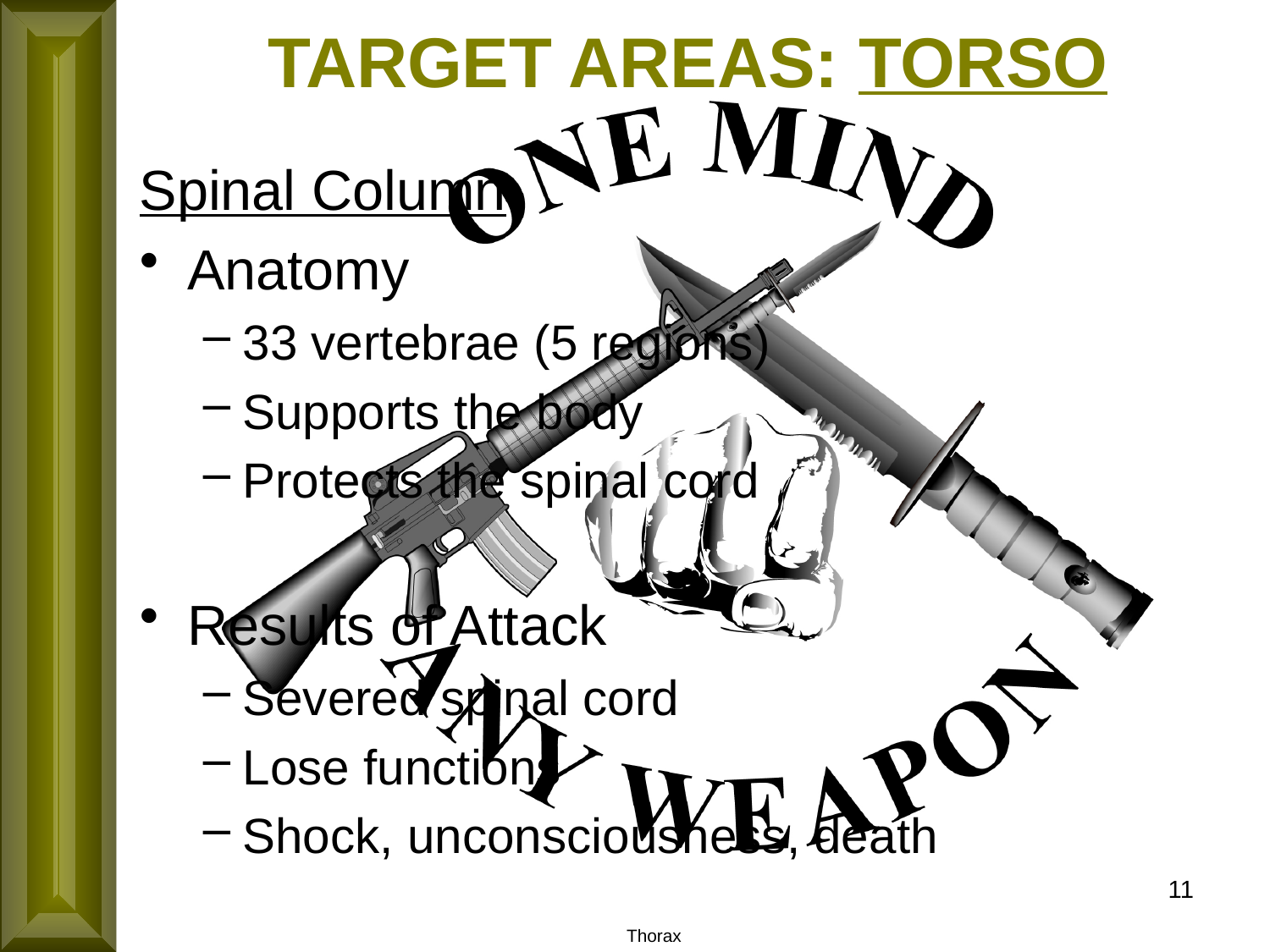

TARGET AREAS: TORSO
Spinal Column
Anatomy
33 vertebrae (5 regions)
Supports the body
Protects the spinal cord

Results of Attack
Severed spinal cord
Lose functions
Shock, unconsciousness, death
11
Thorax